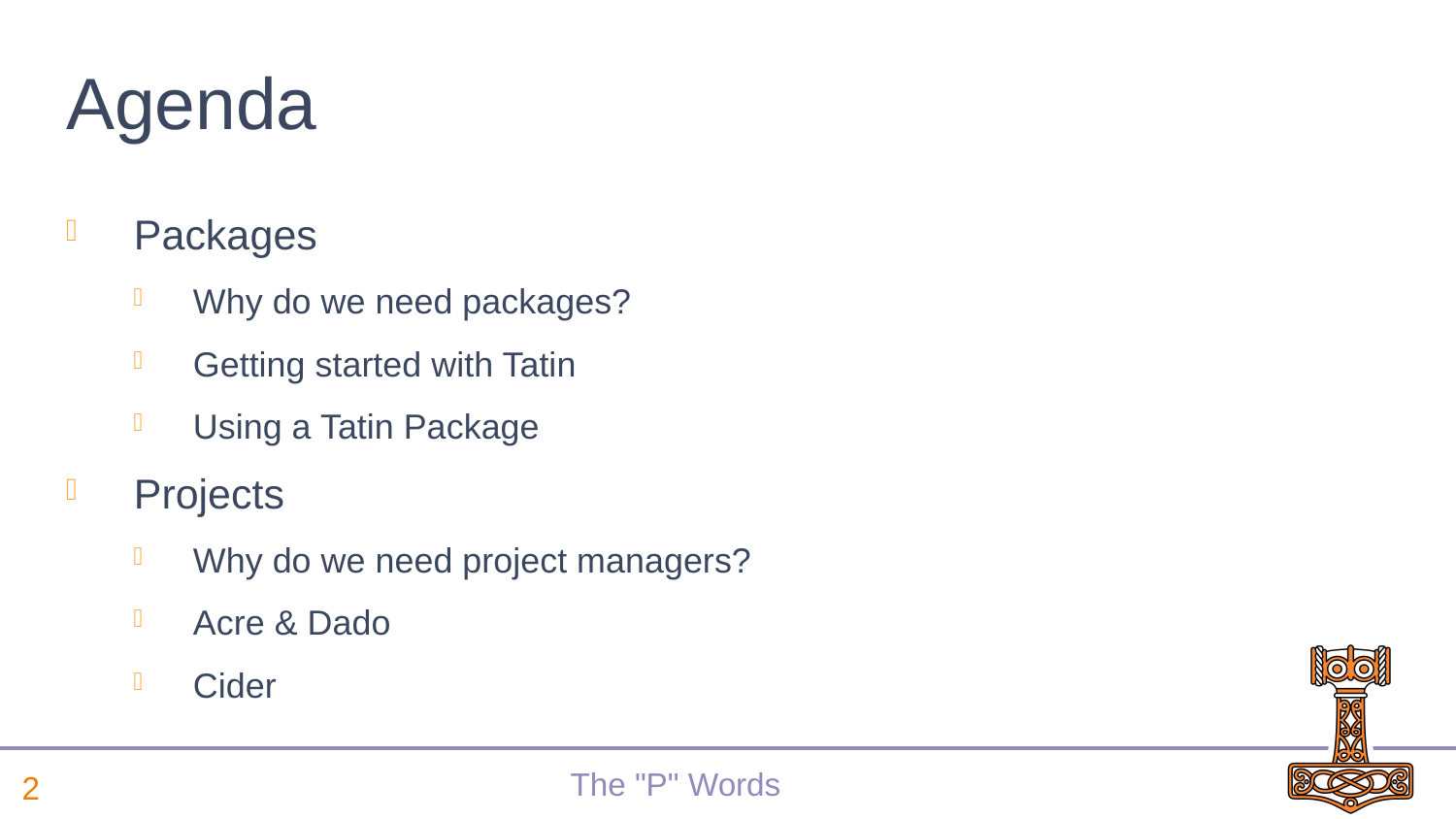

# Agenda
Packages
Why do we need packages?
Getting started with Tatin
Using a Tatin Package
Projects
Why do we need project managers?
Acre & Dado
Cider